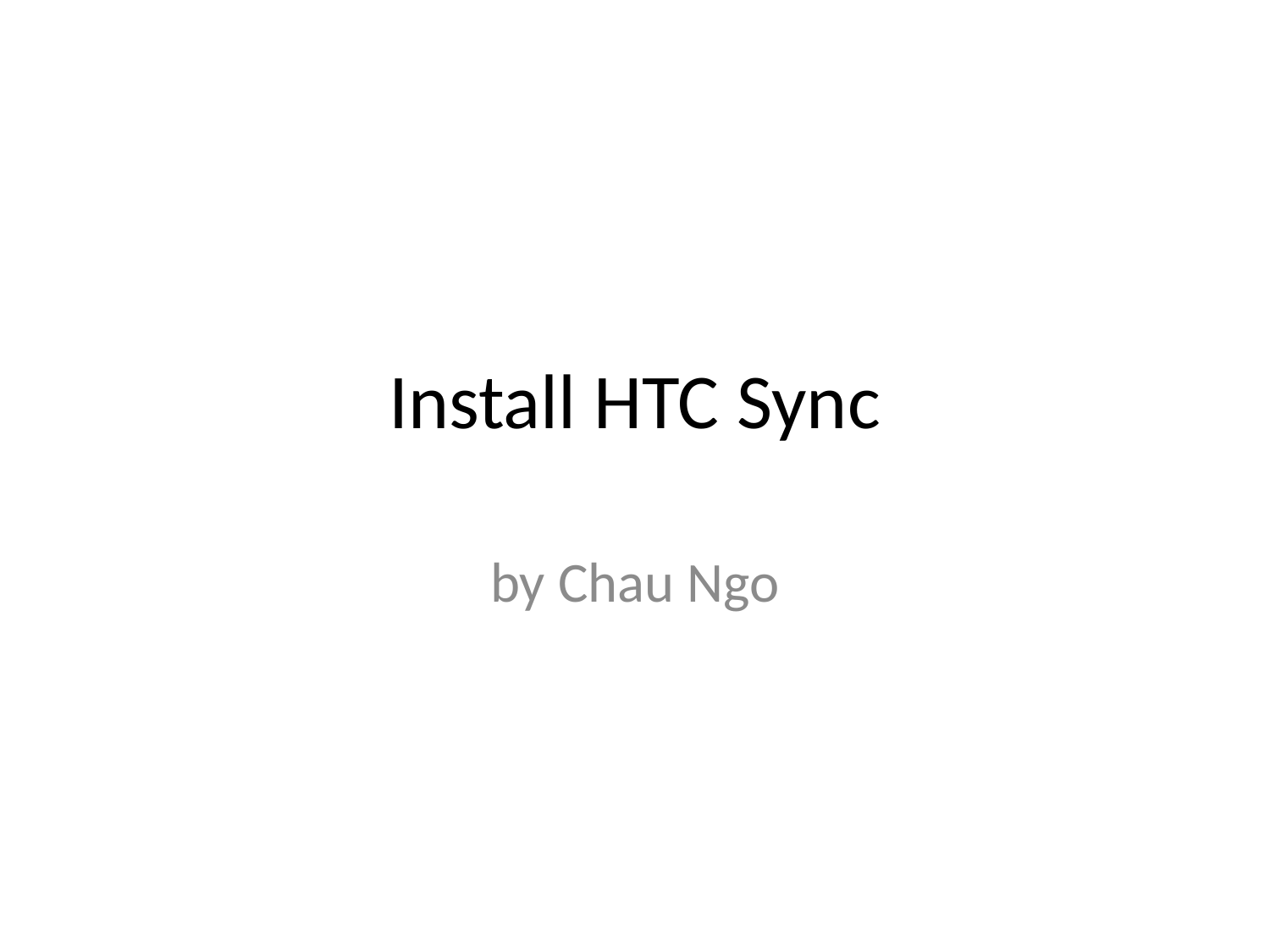

# Install HTC Sync
by Chau Ngo